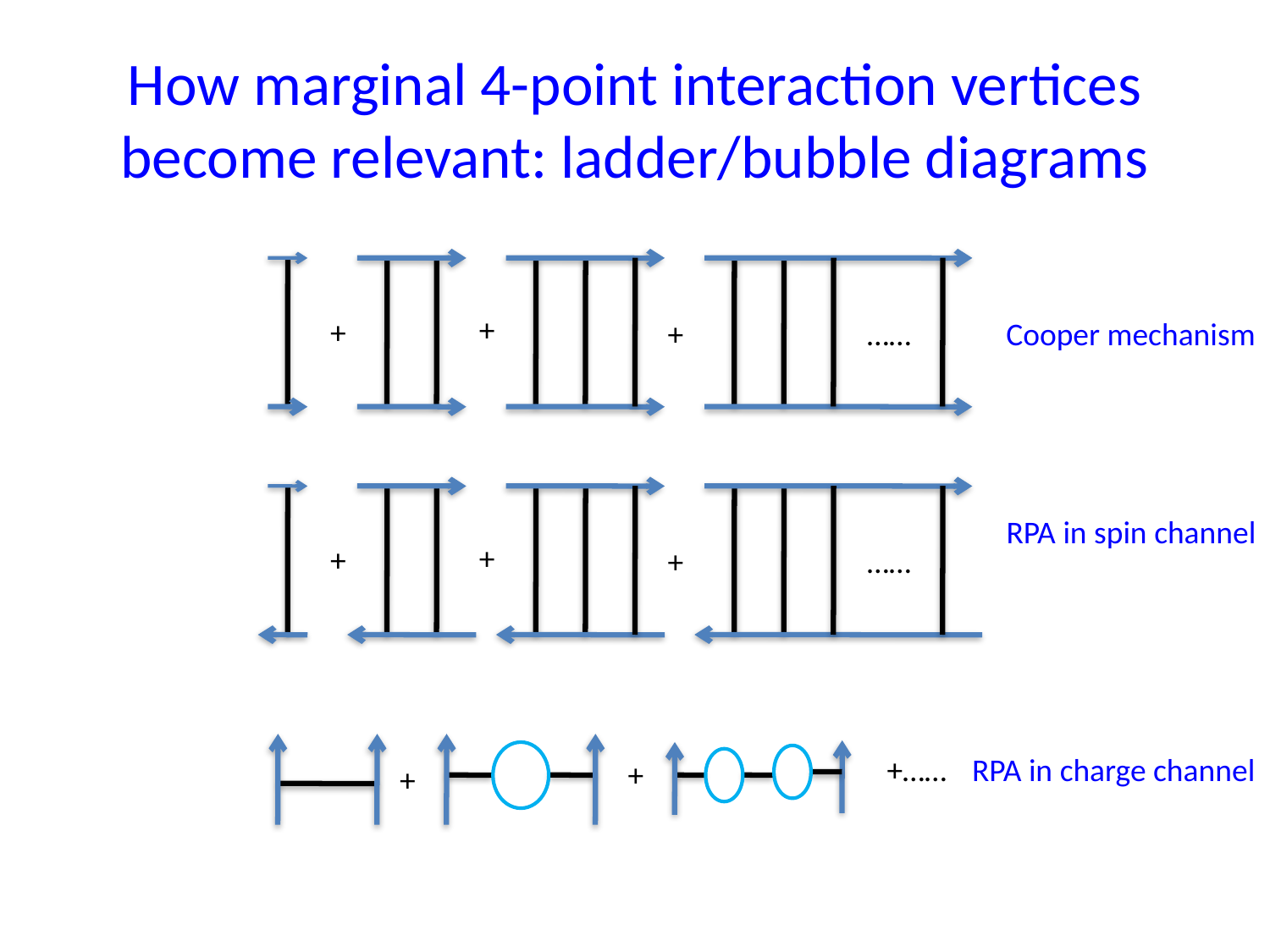

# How marginal 4-point interaction vertices become relevant: ladder/bubble diagrams
+
+
+
……
+
+
+
……

+……
+

+

Cooper mechanism
RPA in spin channel
RPA in charge channel